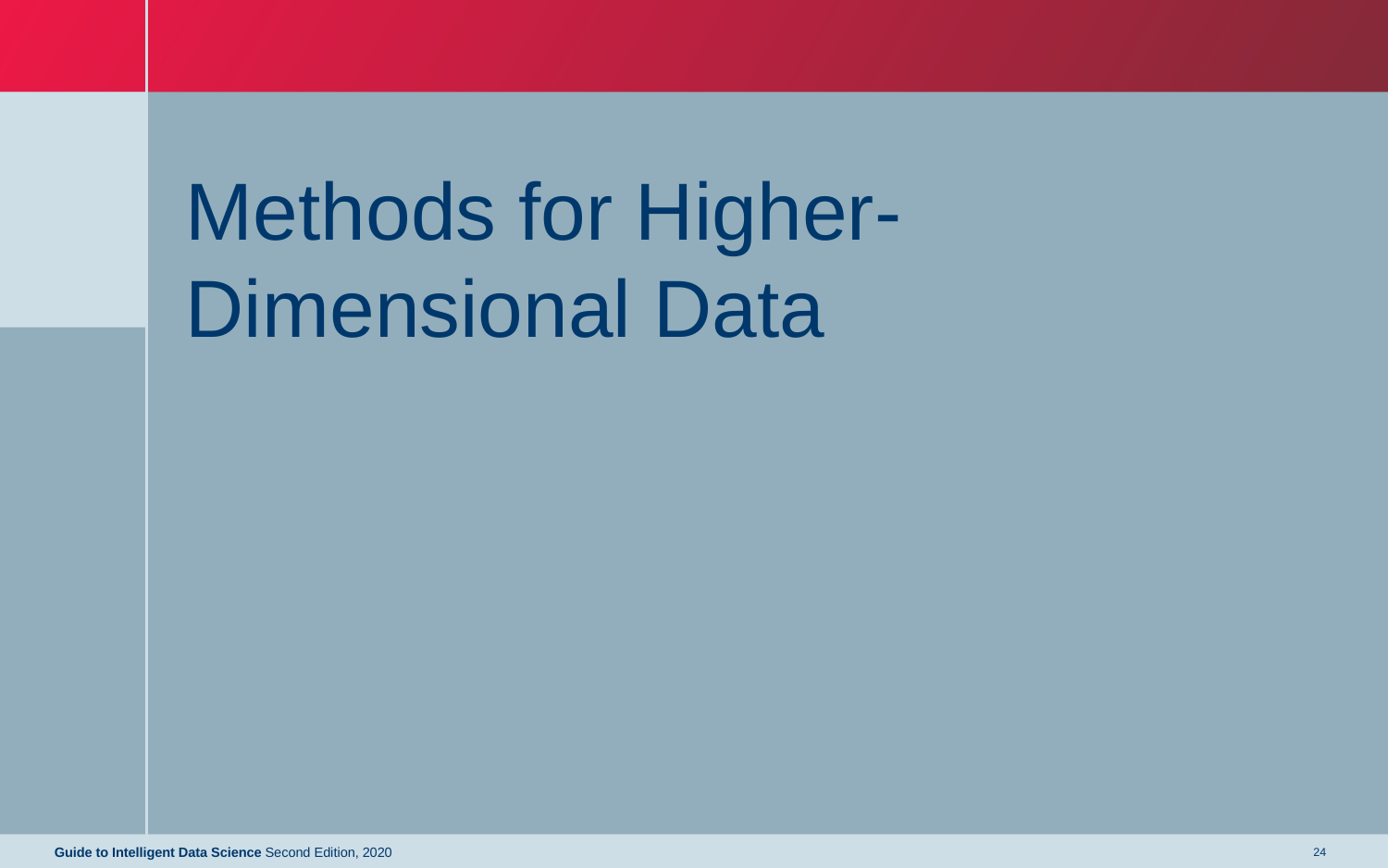

# Methods for Higher-Dimensional Data
Guide to Intelligent Data Science Second Edition, 2020
24